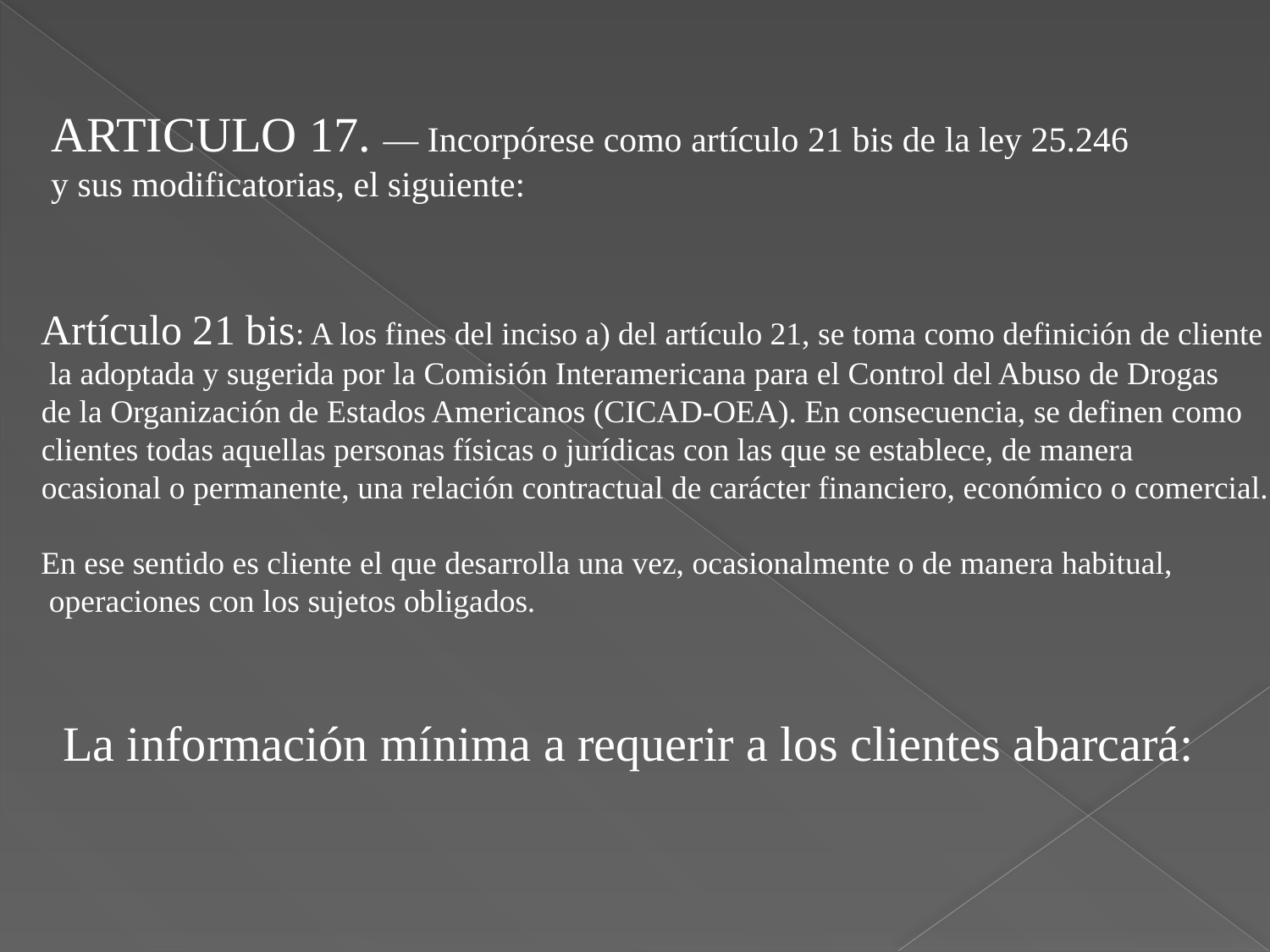

ARTICULO 17. — Incorpórese como artículo 21 bis de la ley 25.246
y sus modificatorias, el siguiente:

Artículo 21 bis: A los fines del inciso a) del artículo 21, se toma como definición de cliente
 la adoptada y sugerida por la Comisión Interamericana para el Control del Abuso de Drogas
de la Organización de Estados Americanos (CICAD-OEA). En consecuencia, se definen como
clientes todas aquellas personas físicas o jurídicas con las que se establece, de manera
ocasional o permanente, una relación contractual de carácter financiero, económico o comercial.

En ese sentido es cliente el que desarrolla una vez, ocasionalmente o de manera habitual,
 operaciones con los sujetos obligados.

La información mínima a requerir a los clientes abarcará: